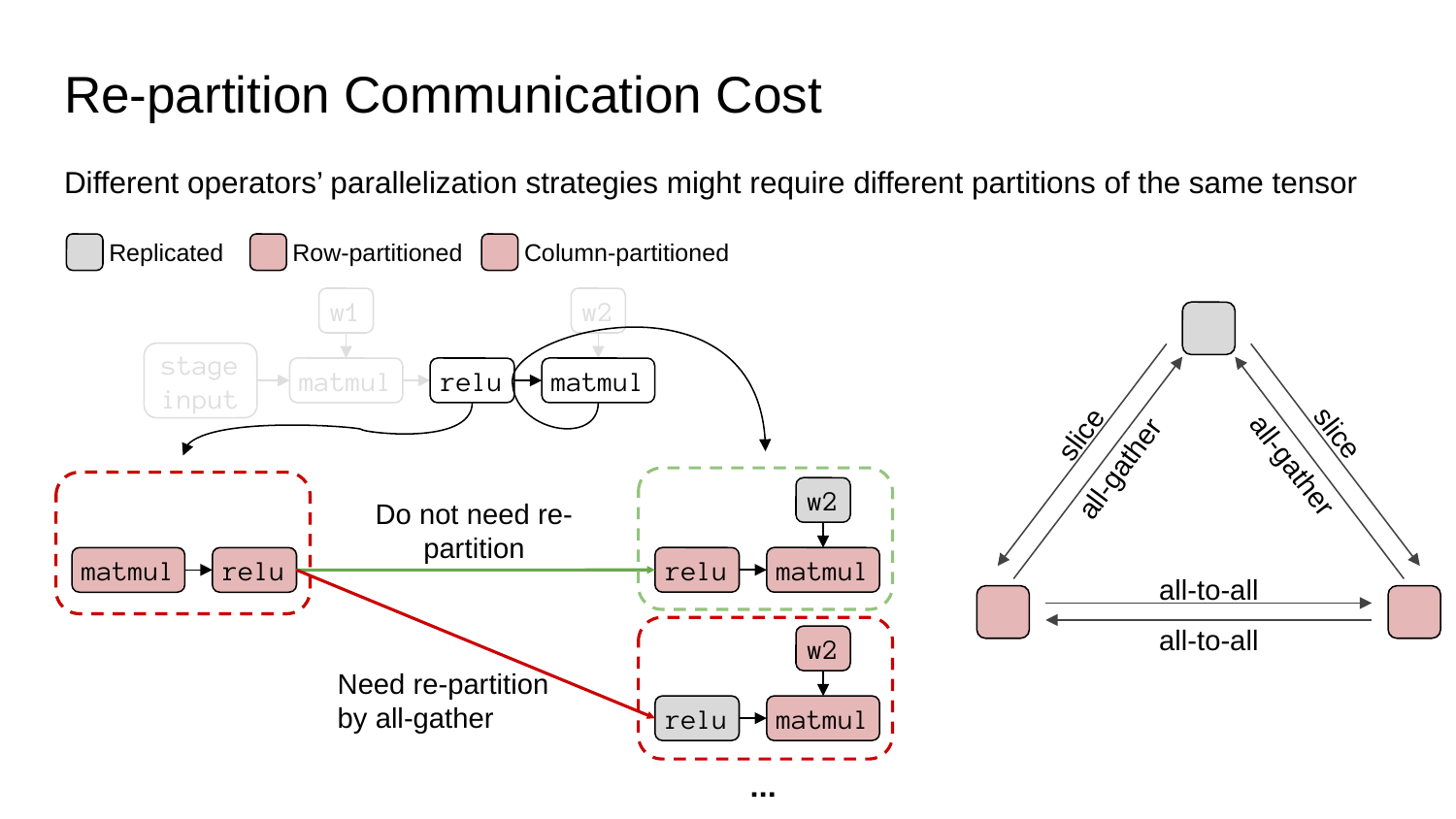

# Re-partition Communication Cost
Different operators’ parallelization strategies might require different partitions of the same tensor
Column-partitioned
Row-partitioned
Replicated

w1
w2

stage input
matmul
relu
matmul
slice
slice
all-gather
all-gather

w2
Do not need re-partition
relu
matmul
matmul
relu
all-to-all

all-to-all

w2
Need re-partition
by all-gather
relu
matmul
…